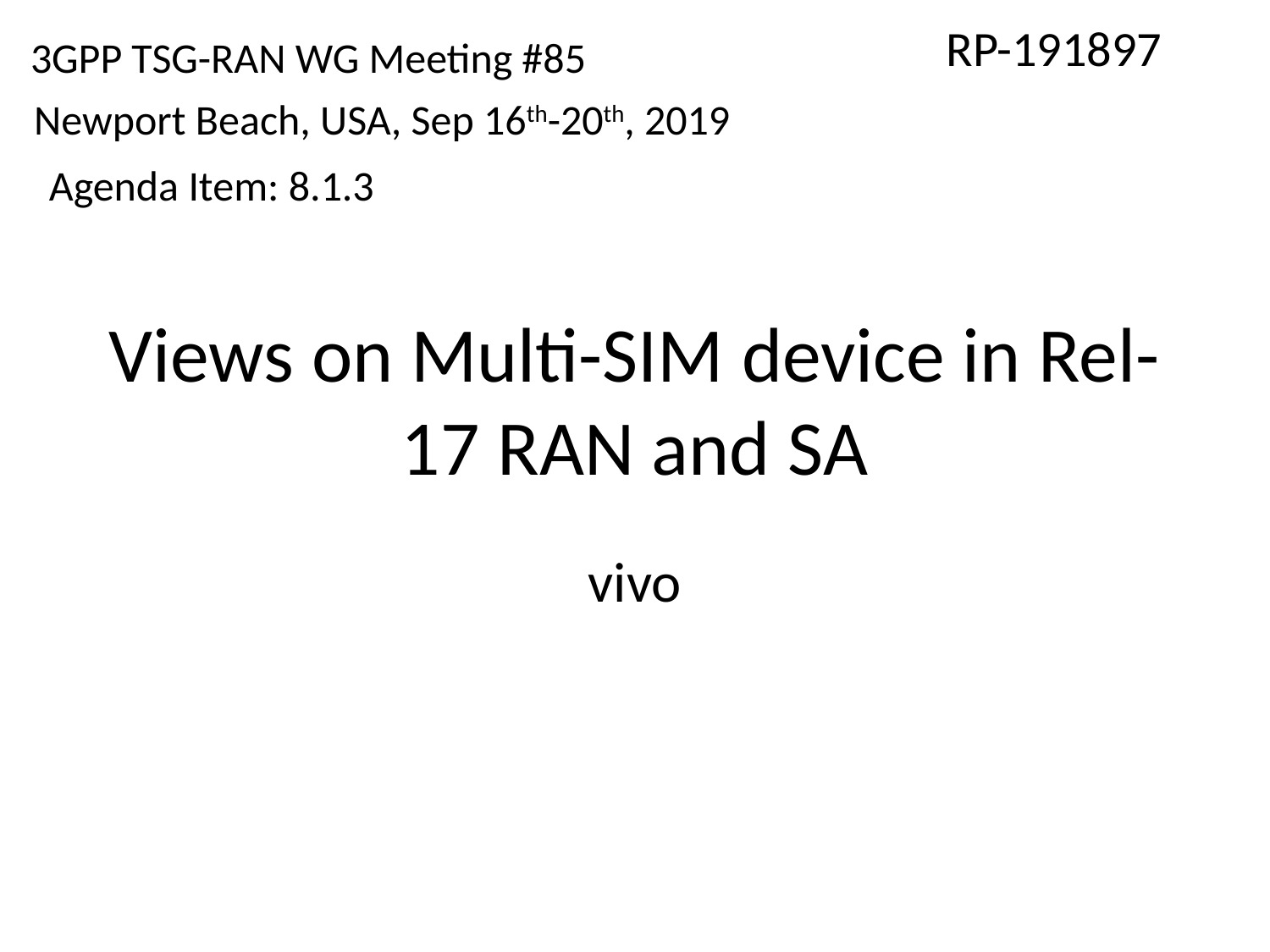

RP-191897
3GPP TSG-RAN WG Meeting #85
Newport Beach, USA, Sep 16th-20th, 2019
Agenda Item: 8.1.3
# Views on Multi-SIM device in Rel-17 RAN and SA
vivo